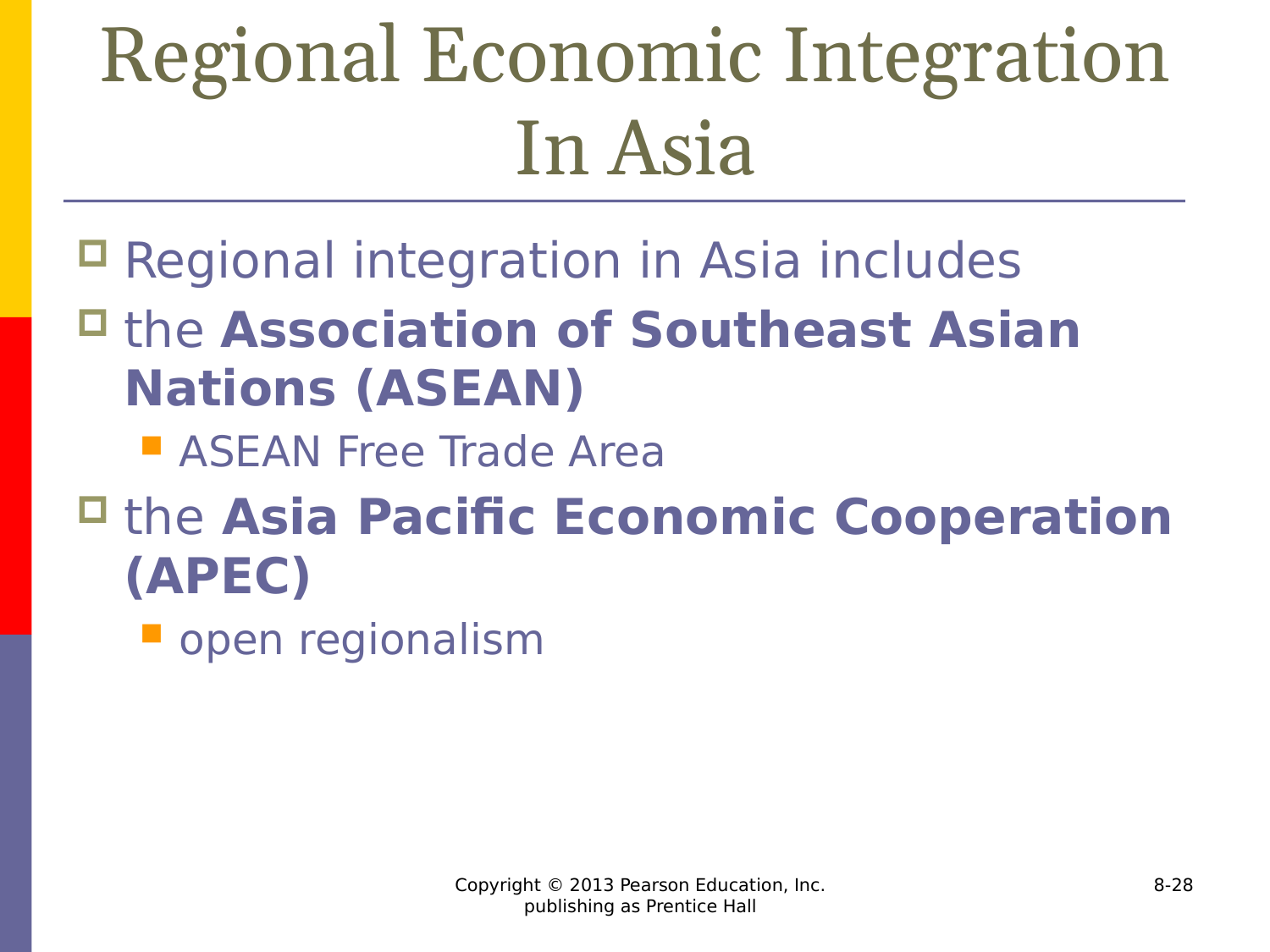

# Regional Economic Integration In Asia
Regional integration in Asia includes
the Association of Southeast Asian Nations (ASEAN)
ASEAN Free Trade Area
the Asia Pacific Economic Cooperation (APEC)
open regionalism
Copyright © 2013 Pearson Education, Inc. publishing as Prentice Hall
8-28